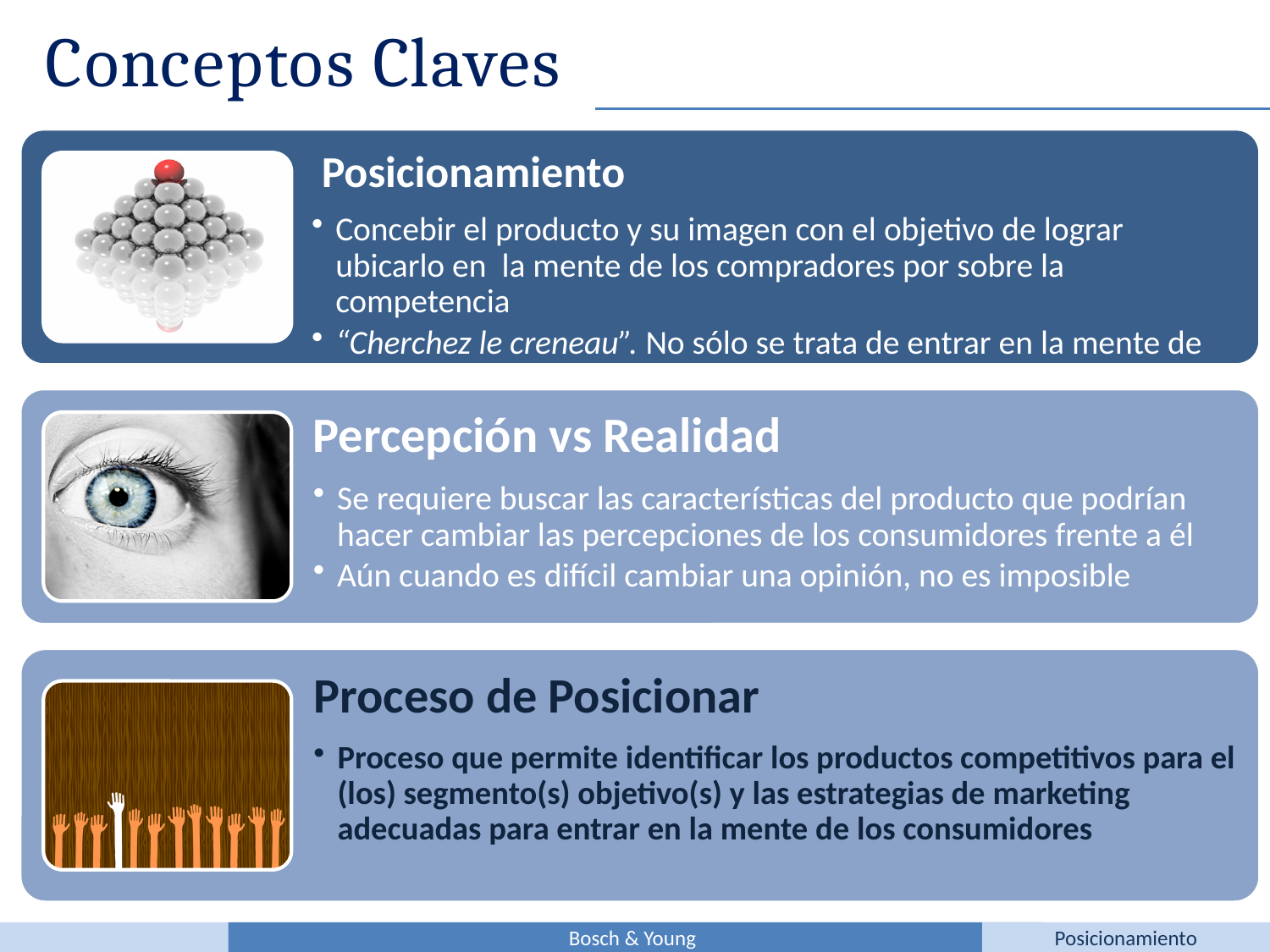

Conceptos Claves
 Posicionamiento
Concebir el producto y su imagen con el objetivo de lograr ubicarlo en  la mente de los compradores por sobre la competencia
“Cherchez le creneau”. No sólo se trata de entrar en la mente de los consumidores sino de ocupar ese Nicho Mental
Percepción vs Realidad
Se requiere buscar las características del producto que podrían hacer cambiar las percepciones de los consumidores frente a él
Aún cuando es difícil cambiar una opinión, no es imposible
Proceso de Posicionar
Proceso que permite identificar los productos competitivos para el (los) segmento(s) objetivo(s) y las estrategias de marketing adecuadas para entrar en la mente de los consumidores

Bosch & Young
Posicionamiento